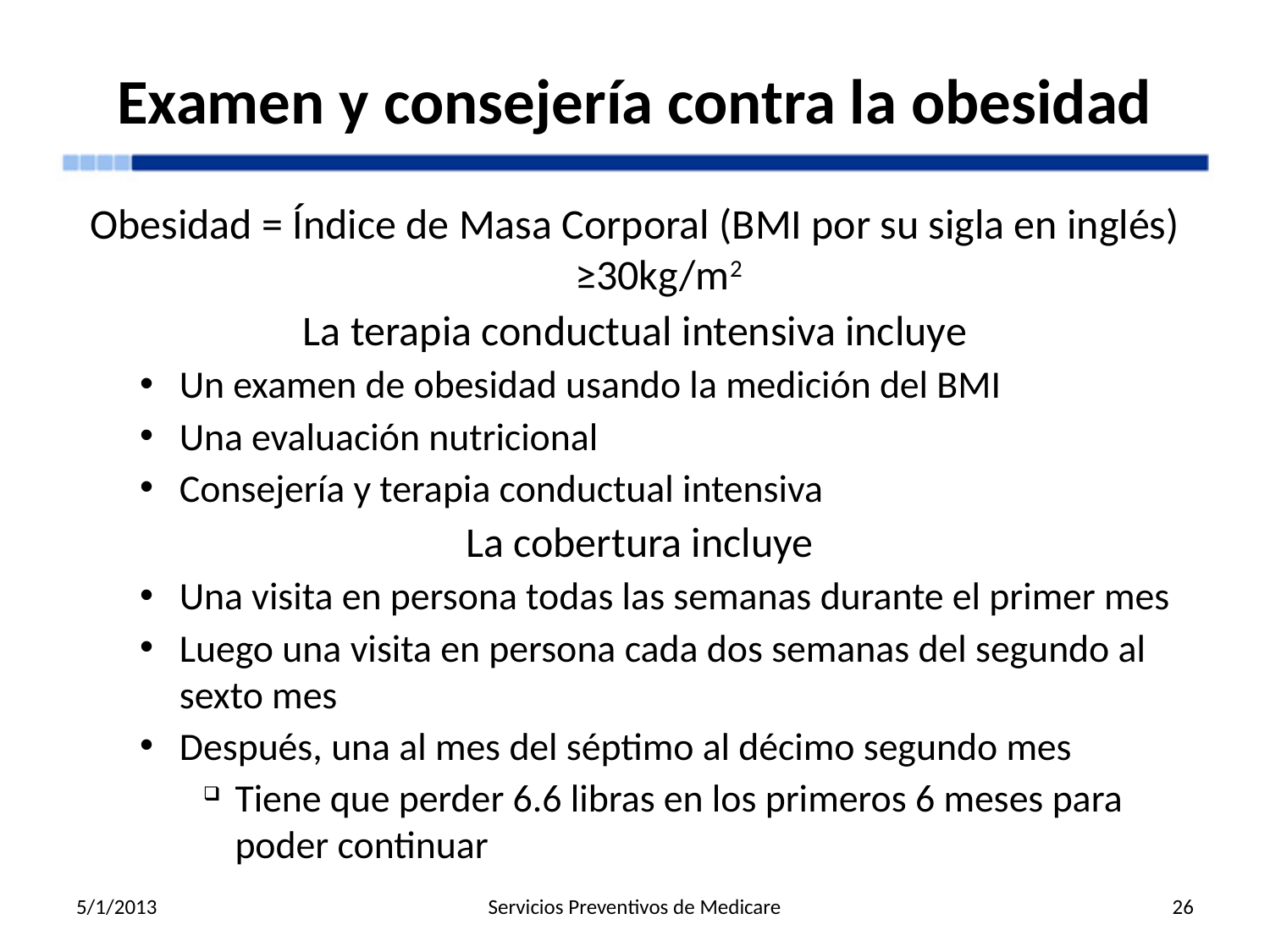

# Examen y consejería contra la obesidad
Obesidad = Índice de Masa Corporal (BMI por su sigla en inglés) ≥30kg/m2
La terapia conductual intensiva incluye
Un examen de obesidad usando la medición del BMI
Una evaluación nutricional
Consejería y terapia conductual intensiva
 La cobertura incluye
Una visita en persona todas las semanas durante el primer mes
Luego una visita en persona cada dos semanas del segundo al sexto mes
Después, una al mes del séptimo al décimo segundo mes
Tiene que perder 6.6 libras en los primeros 6 meses para poder continuar
5/1/2013
Servicios Preventivos de Medicare
26